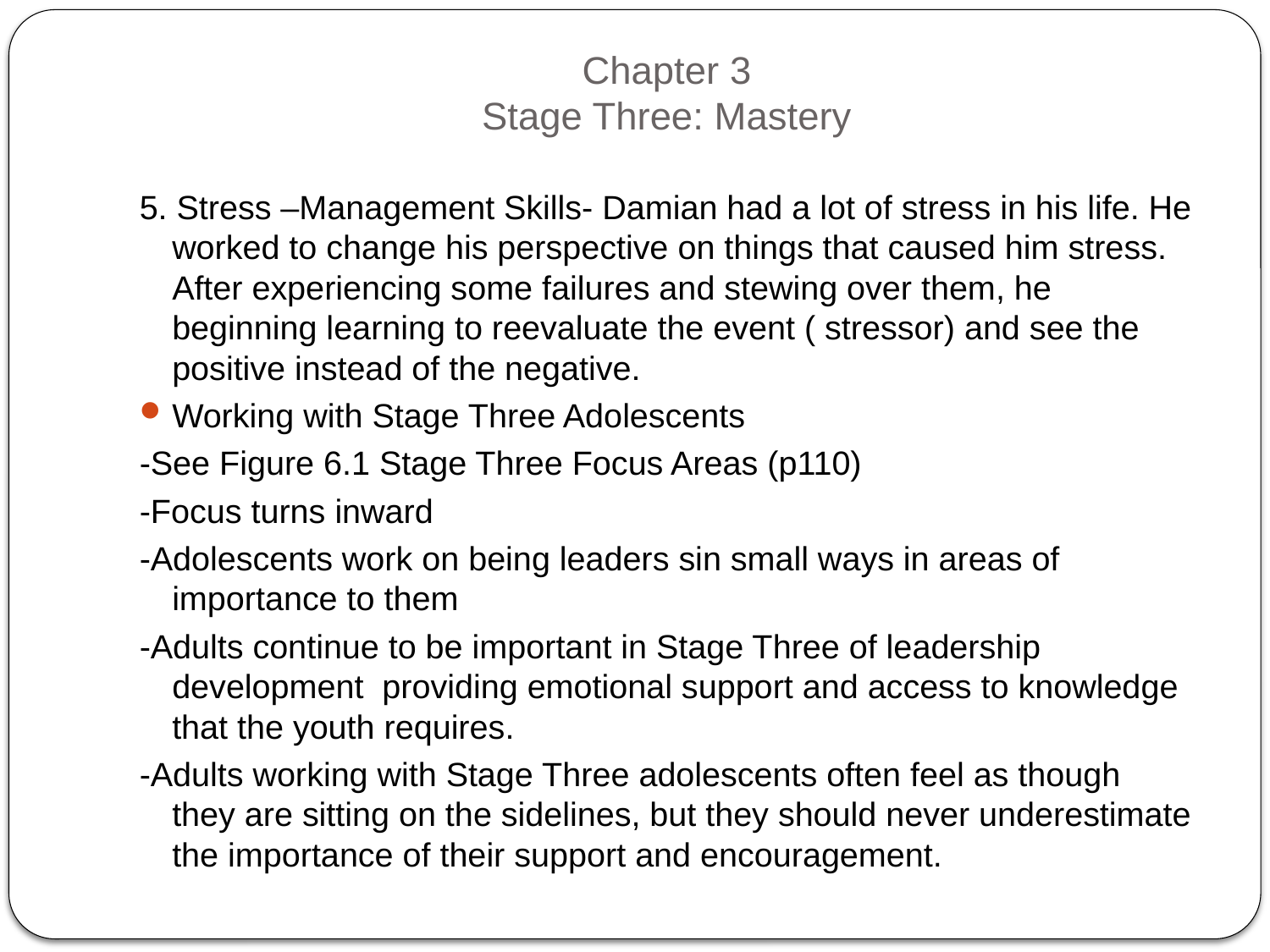

# Chapter 3 Stage Three: Mastery
5. Stress –Management Skills- Damian had a lot of stress in his life. He worked to change his perspective on things that caused him stress. After experiencing some failures and stewing over them, he beginning learning to reevaluate the event ( stressor) and see the positive instead of the negative.
Working with Stage Three Adolescents
-See Figure 6.1 Stage Three Focus Areas (p110)
-Focus turns inward
-Adolescents work on being leaders sin small ways in areas of importance to them
-Adults continue to be important in Stage Three of leadership development  providing emotional support and access to knowledge that the youth requires.
-Adults working with Stage Three adolescents often feel as though they are sitting on the sidelines, but they should never underestimate the importance of their support and encouragement.